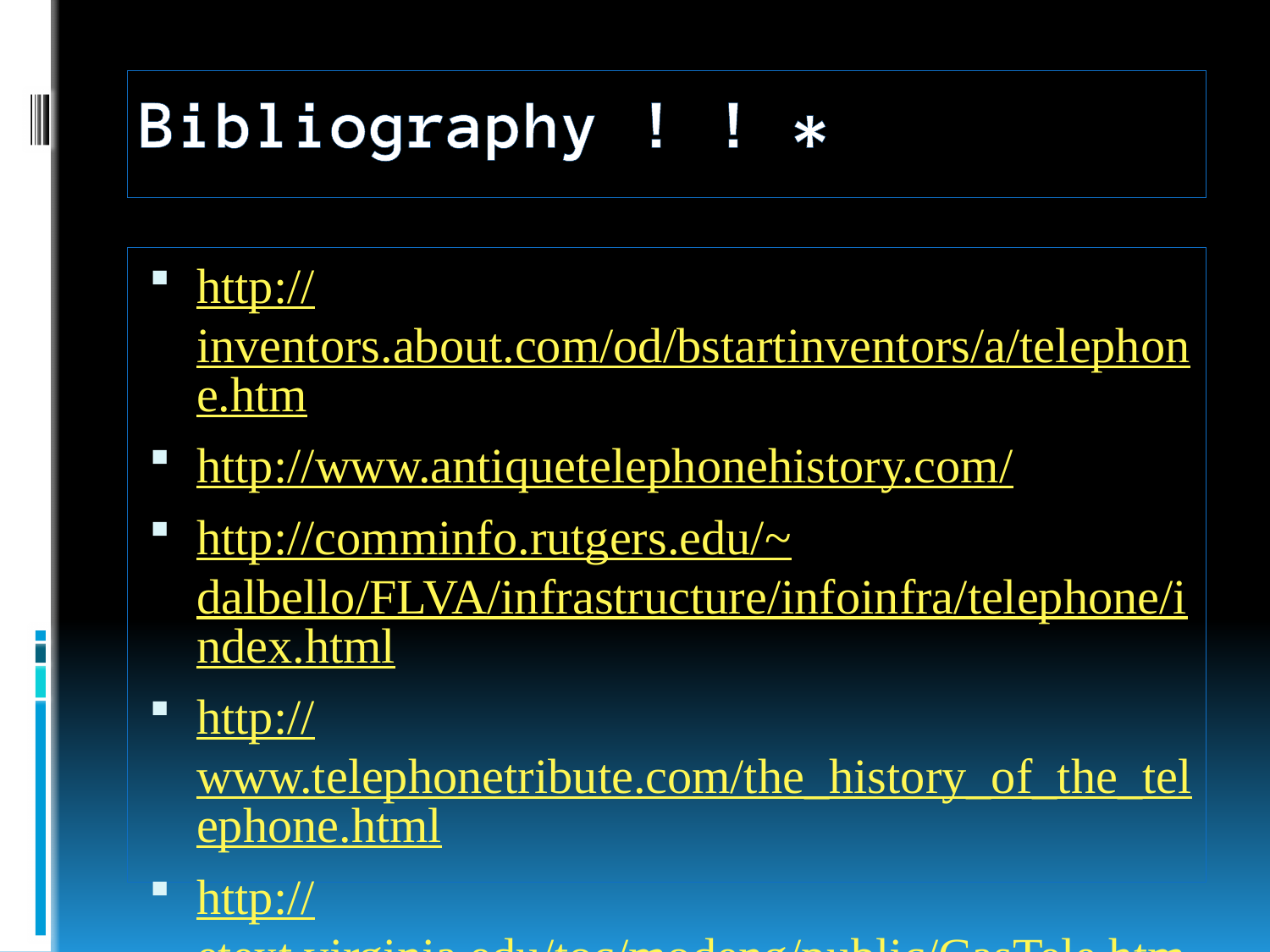

# Bibliography ! ! *
http://inventors.about.com/od/bstartinventors/a/telephone.htm
http://www.antiquetelephonehistory.com/
http://comminfo.rutgers.edu/~dalbello/FLVA/infrastructure/infoinfra/telephone/index.html
http://www.telephonetribute.com/the_history_of_the_telephone.html
http://etext.virginia.edu/toc/modeng/public/CasTele.html